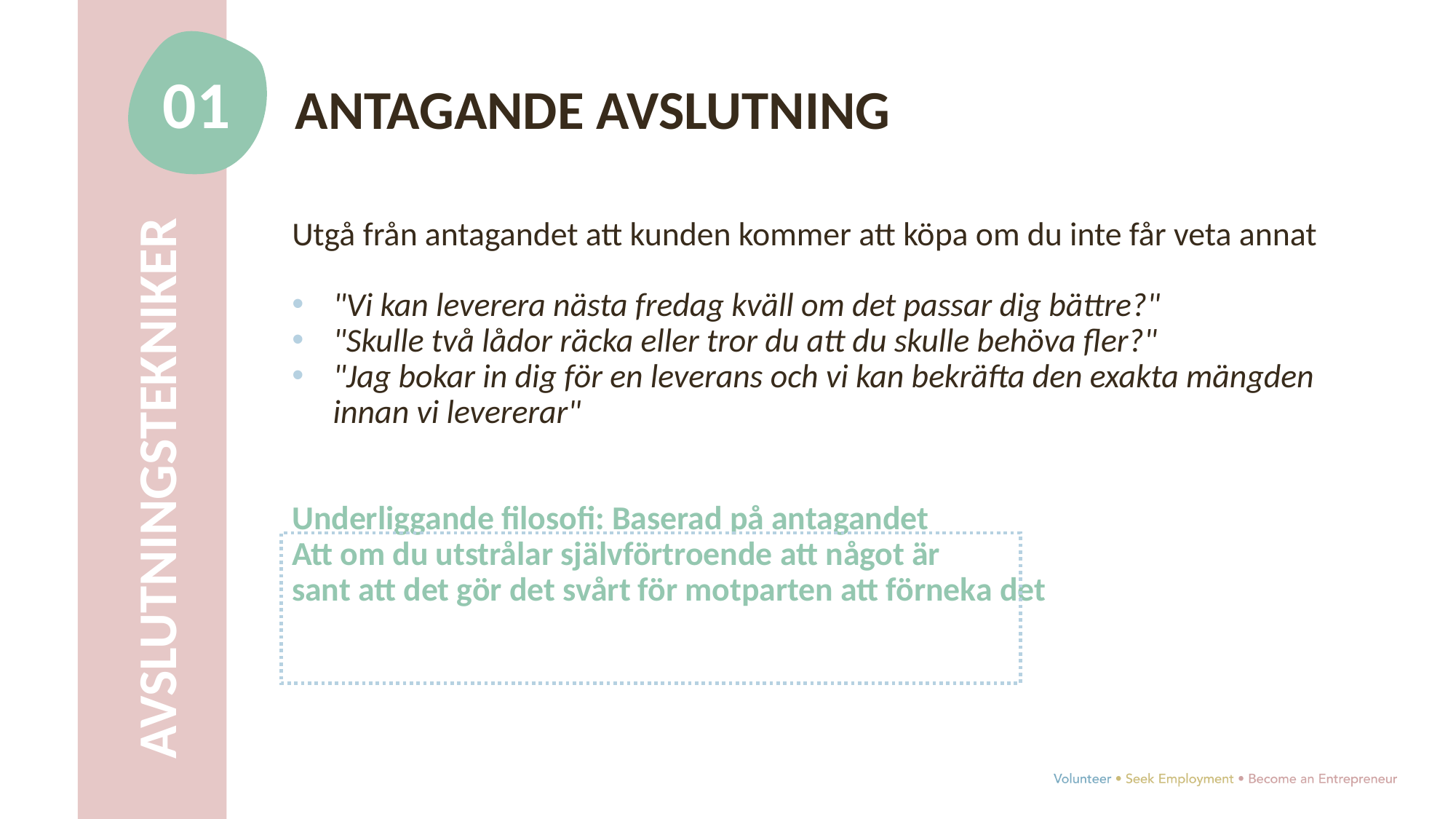

01

ANTAGANDE AVSLUTNING
Utgå från antagandet att kunden kommer att köpa om du inte får veta annat

"Vi kan leverera nästa fredag kväll om det passar dig bättre?"
"Skulle två lådor räcka eller tror du att du skulle behöva fler?"
"Jag bokar in dig för en leverans och vi kan bekräfta den exakta mängden innan vi levererar"

Underliggande filosofi: Baserad på antagandet
Att om du utstrålar självförtroende att något är
sant att det gör det svårt för motparten att förneka det

AVSLUTNINGSTEKNIKER​